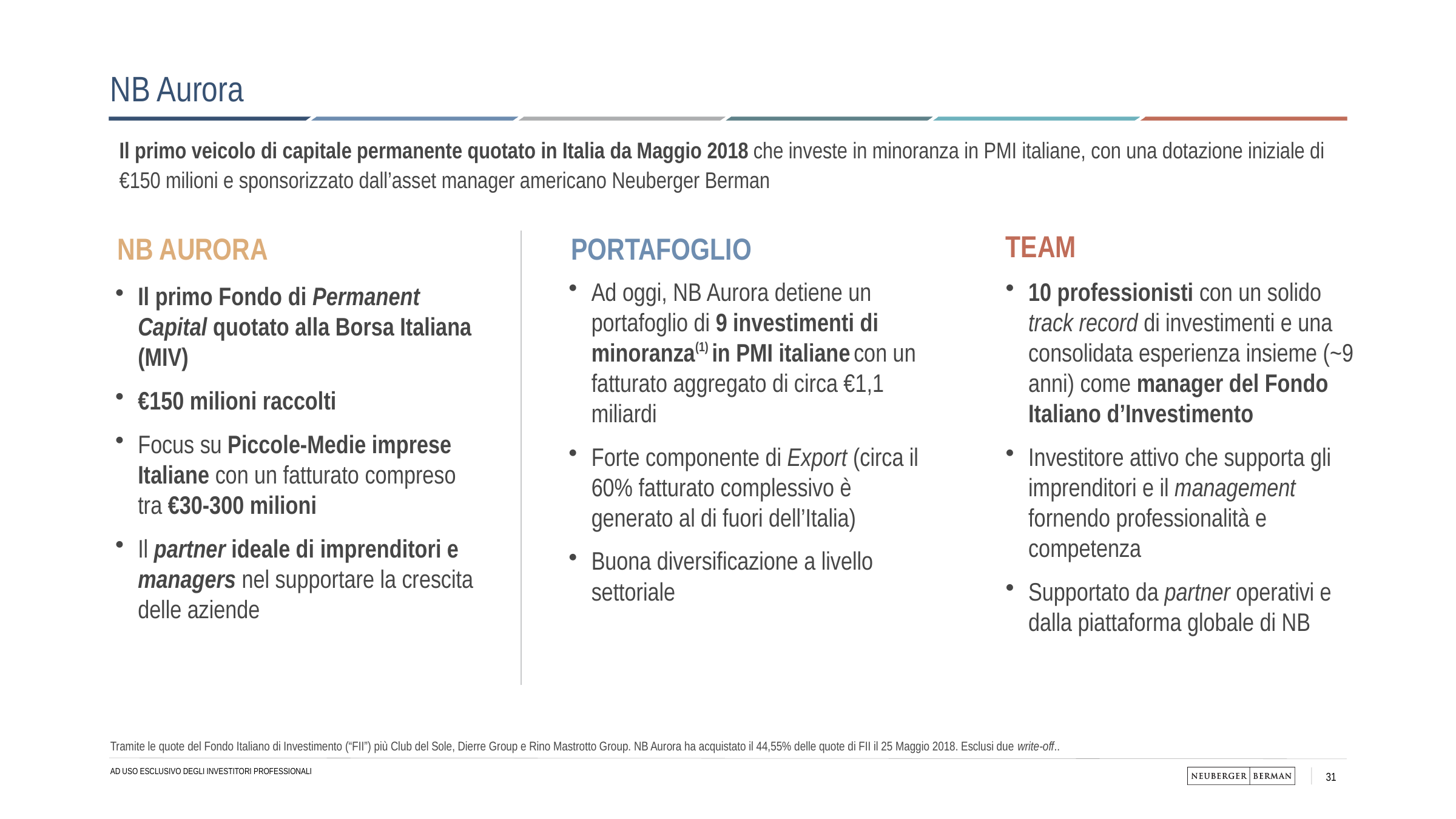

# NB Aurora
Il primo veicolo di capitale permanente quotato in Italia da Maggio 2018 che investe in minoranza in PMI italiane, con una dotazione iniziale di €150 milioni e sponsorizzato dall’asset manager americano Neuberger Berman
TEAM
NB AURORA
PORTAFOGLIO
Ad oggi, NB Aurora detiene un portafoglio di 9 investimenti di minoranza(1) in PMI italiane con un fatturato aggregato di circa €1,1 miliardi
Forte componente di Export (circa il 60% fatturato complessivo è generato al di fuori dell’Italia)
Buona diversificazione a livello settoriale
10 professionisti con un solido track record di investimenti e una consolidata esperienza insieme (~9 anni) come manager del Fondo Italiano d’Investimento
Investitore attivo che supporta gli imprenditori e il management fornendo professionalità e competenza
Supportato da partner operativi e dalla piattaforma globale di NB
Il primo Fondo di Permanent Capital quotato alla Borsa Italiana (MIV)
€150 milioni raccolti
Focus su Piccole-Medie imprese Italiane con un fatturato compreso tra €30-300 milioni
Il partner ideale di imprenditori e managers nel supportare la crescita delle aziende
Tramite le quote del Fondo Italiano di Investimento (“FII”) più Club del Sole, Dierre Group e Rino Mastrotto Group. NB Aurora ha acquistato il 44,55% delle quote di FII il 25 Maggio 2018. Esclusi due write-off..